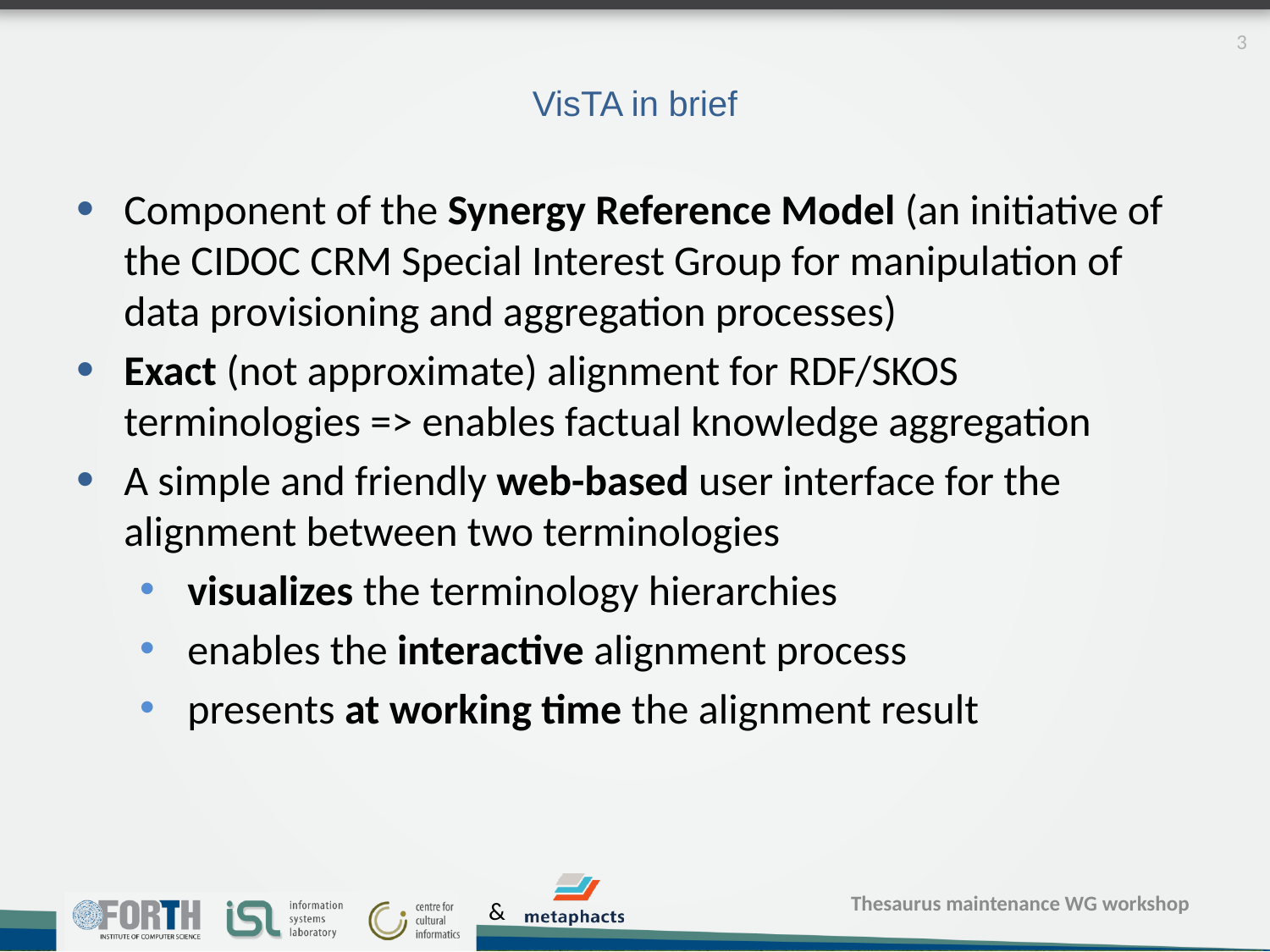

3
# VisTA in brief
Component of the Synergy Reference Model (an initiative of the CIDOC CRM Special Interest Group for manipulation of data provisioning and aggregation processes)
Exact (not approximate) alignment for RDF/SKOS terminologies => enables factual knowledge aggregation
A simple and friendly web-based user interface for the alignment between two terminologies
visualizes the terminology hierarchies
enables the interactive alignment process
presents at working time the alignment result
Thesaurus maintenance WG workshop